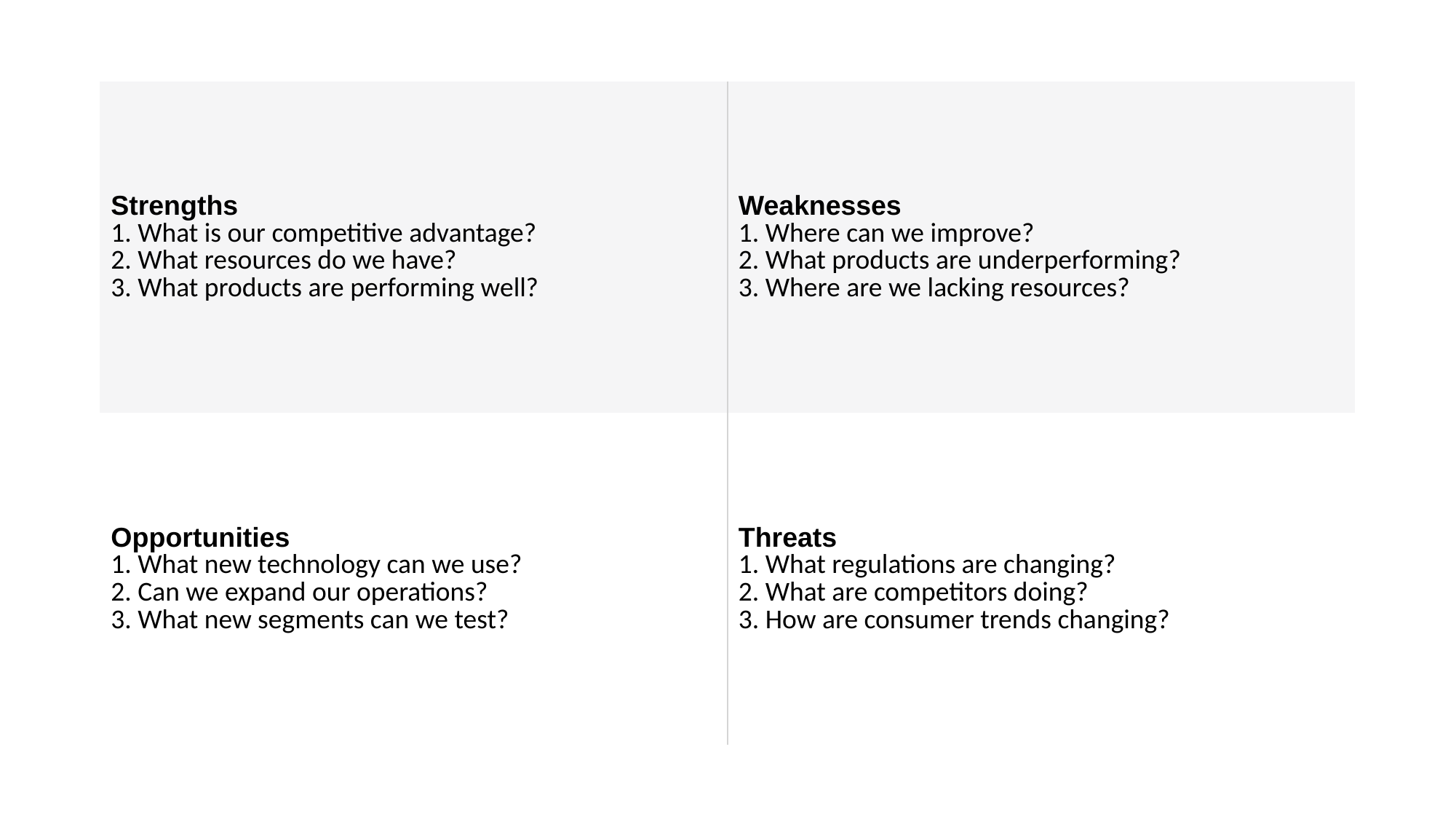

| Strengths 1. What is our competitive advantage? 2. What resources do we have? 3. What products are performing well? | Weaknesses 1. Where can we improve? 2. What products are underperforming? 3. Where are we lacking resources? |
| --- | --- |
| Opportunities 1. What new technology can we use? 2. Can we expand our operations? 3. What new segments can we test? | Threats 1. What regulations are changing? 2. What are competitors doing? 3. How are consumer trends changing? |